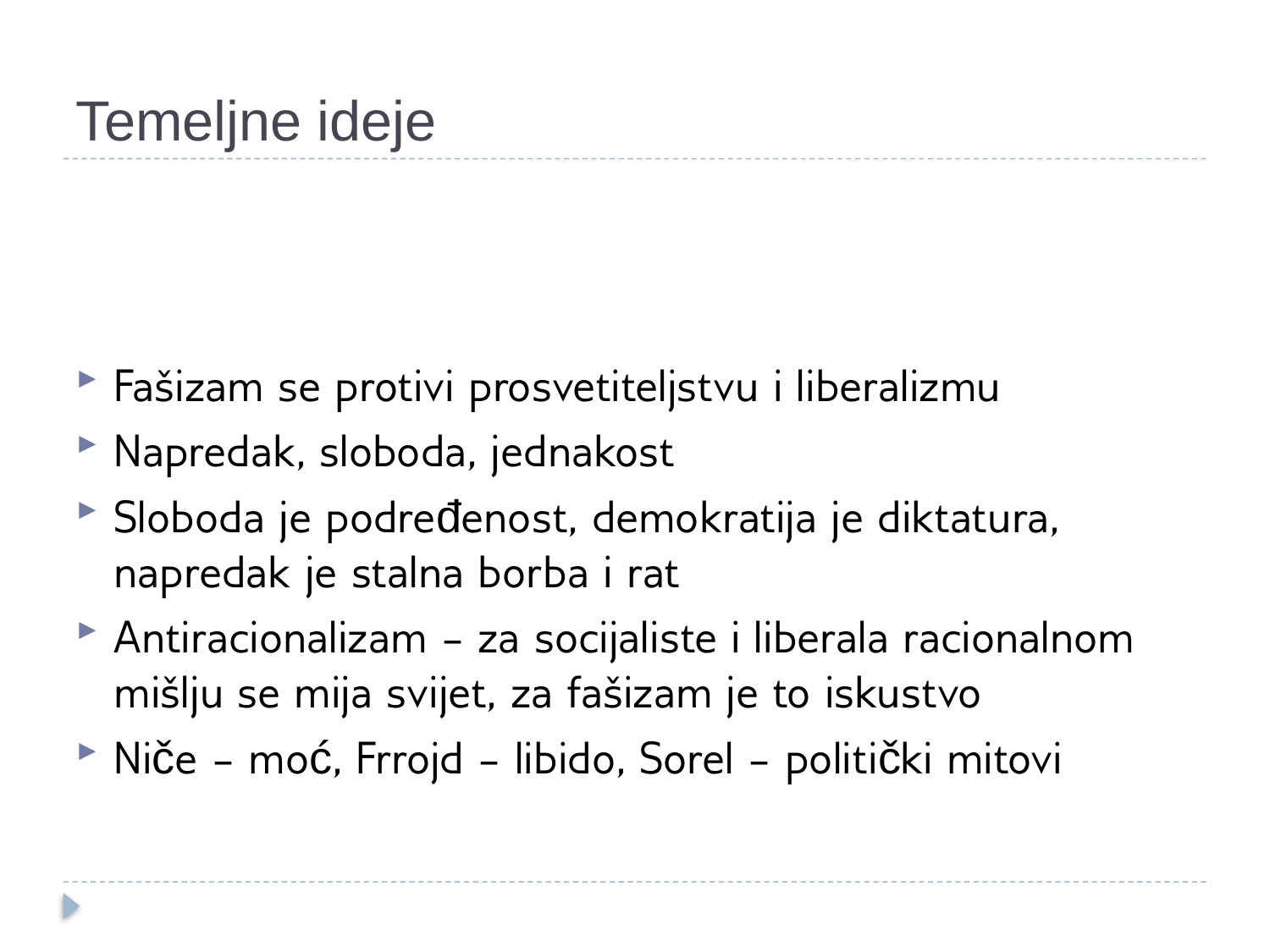

# Temeljne ideje
Fašizam se protivi prosvetiteljstvu i liberalizmu
Napredak, sloboda, jednakost
Sloboda je podređenost, demokratija je diktatura, napredak je stalna borba i rat
Antiracionalizam – za socijaliste i liberala racionalnom mišlju se mija svijet, za fašizam je to iskustvo
Niče – moć, Frrojd – libido, Sorel – politički mitovi